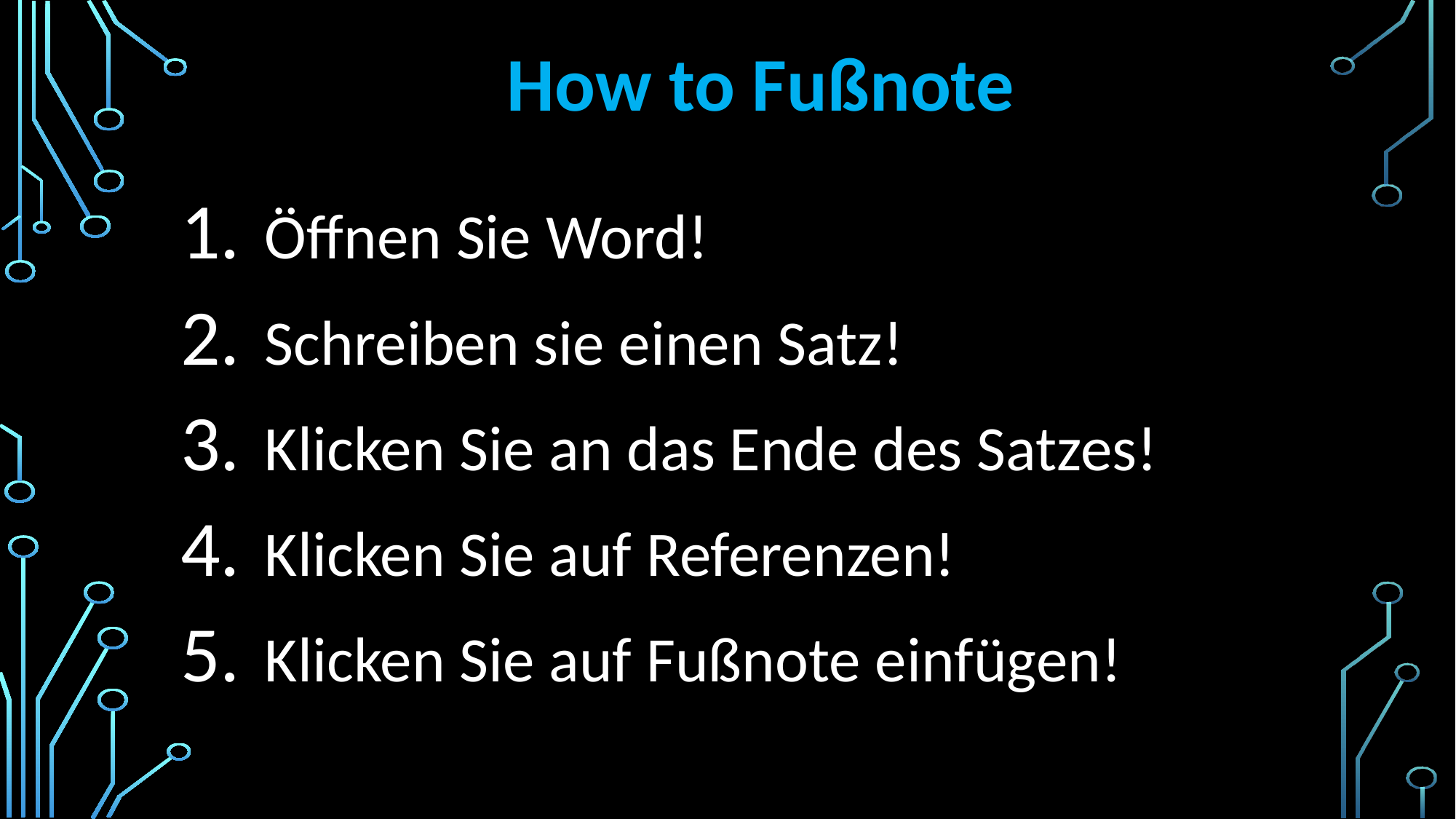

# How to Fußnote
Öffnen Sie Word!
Schreiben sie einen Satz!
Klicken Sie an das Ende des Satzes!
Klicken Sie auf Referenzen!
Klicken Sie auf Fußnote einfügen!